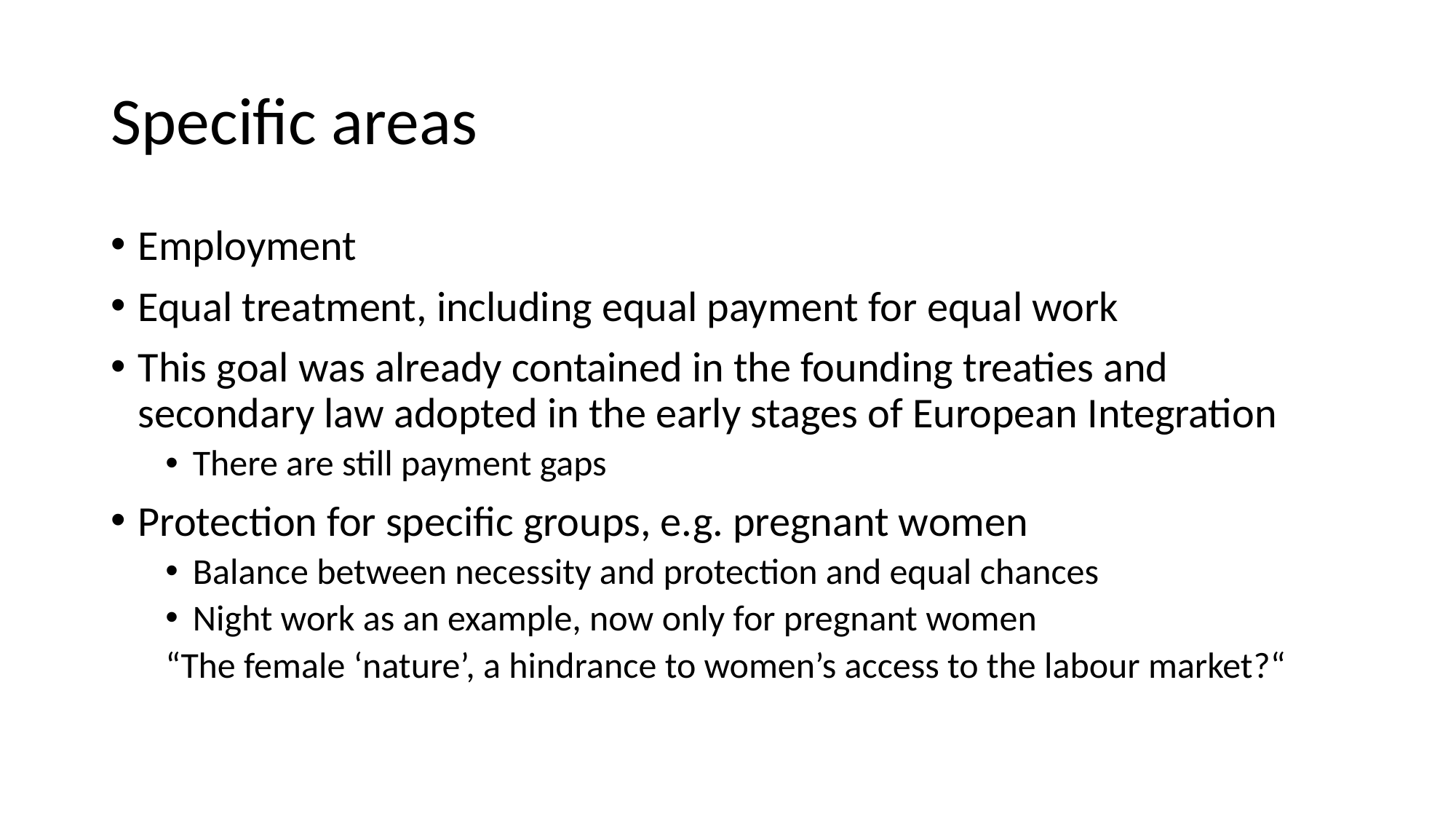

# Specific areas
Employment
Equal treatment, including equal payment for equal work
This goal was already contained in the founding treaties and secondary law adopted in the early stages of European Integration
There are still payment gaps
Protection for specific groups, e.g. pregnant women
Balance between necessity and protection and equal chances
Night work as an example, now only for pregnant women
“The female ‘nature’, a hindrance to women’s access to the labour market?“